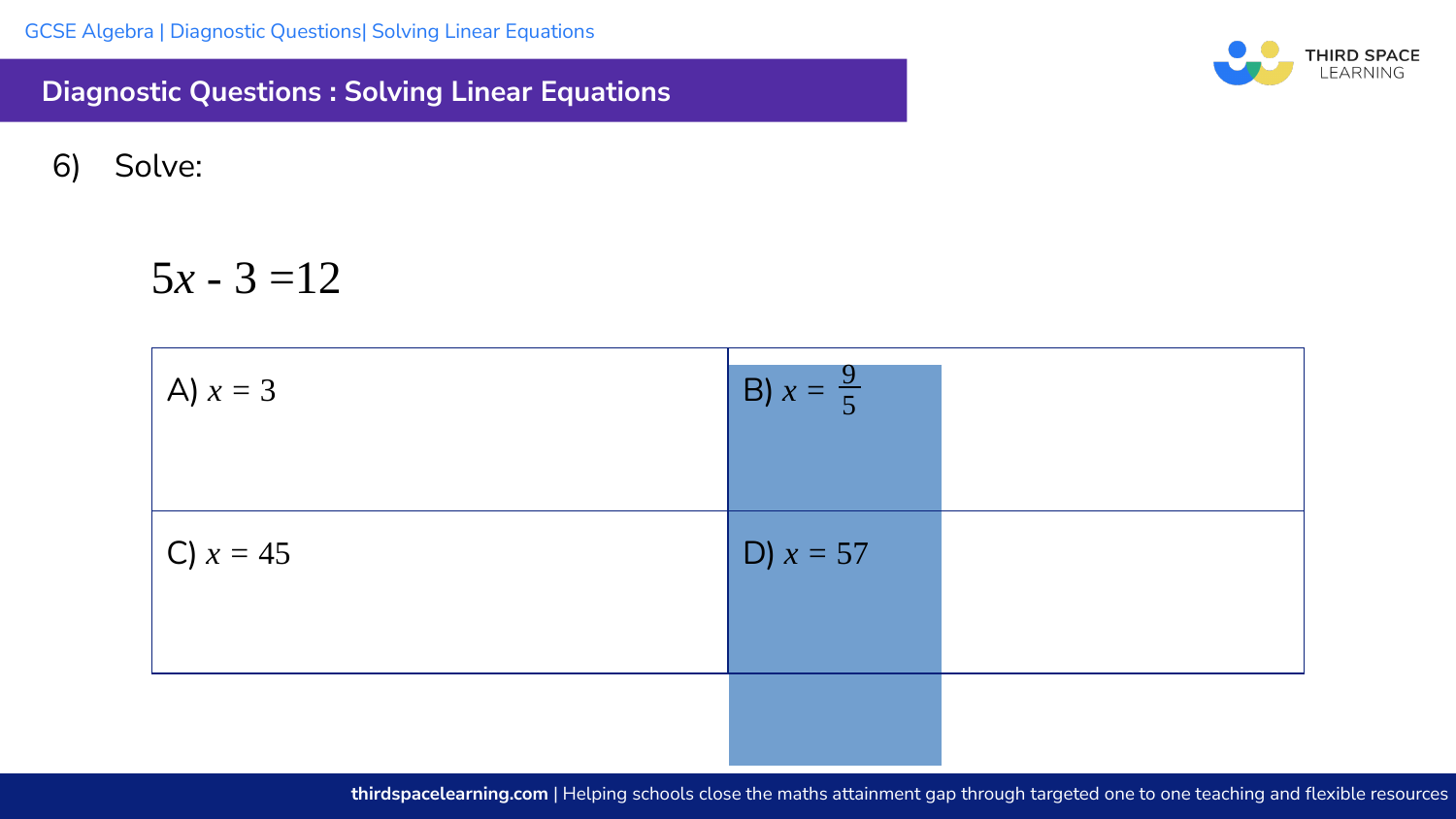

Diagnostic Questions : Solving Linear Equations
| 6) Solve: 5x - 3 =12 |  |  |  |  |
| --- | --- | --- | --- | --- |
|  |  |  |  |  |
| A) x = 3 | B) x = |
| --- | --- |
| C) x = 45 | D) x = 57 |
9
5